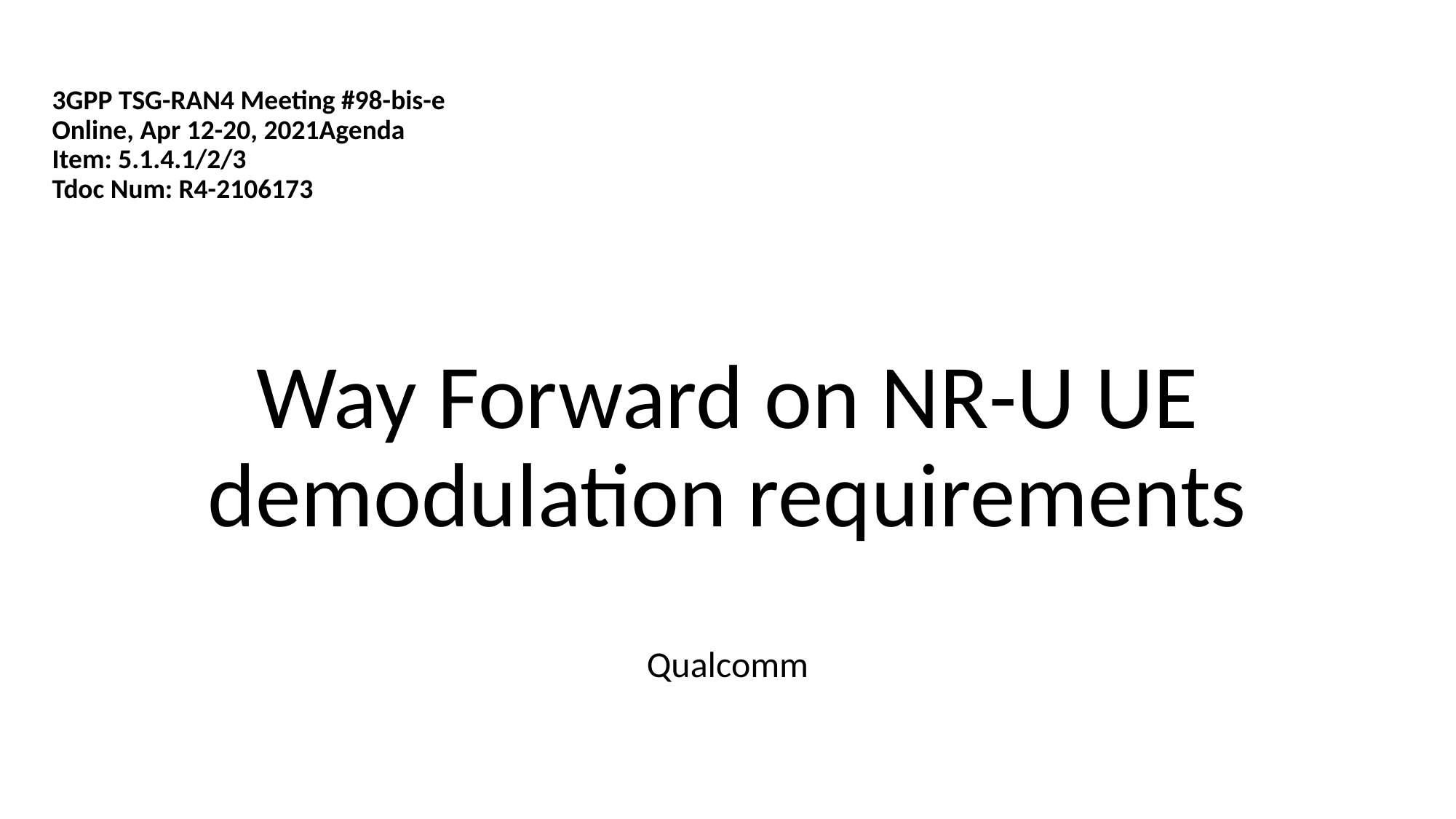

3GPP TSG-RAN4 Meeting #98-bis-e
Online, Apr 12-20, 2021Agenda Item: 5.1.4.1/2/3
Tdoc Num: R4-2106173
# Way Forward on NR-U UE demodulation requirements
Qualcomm